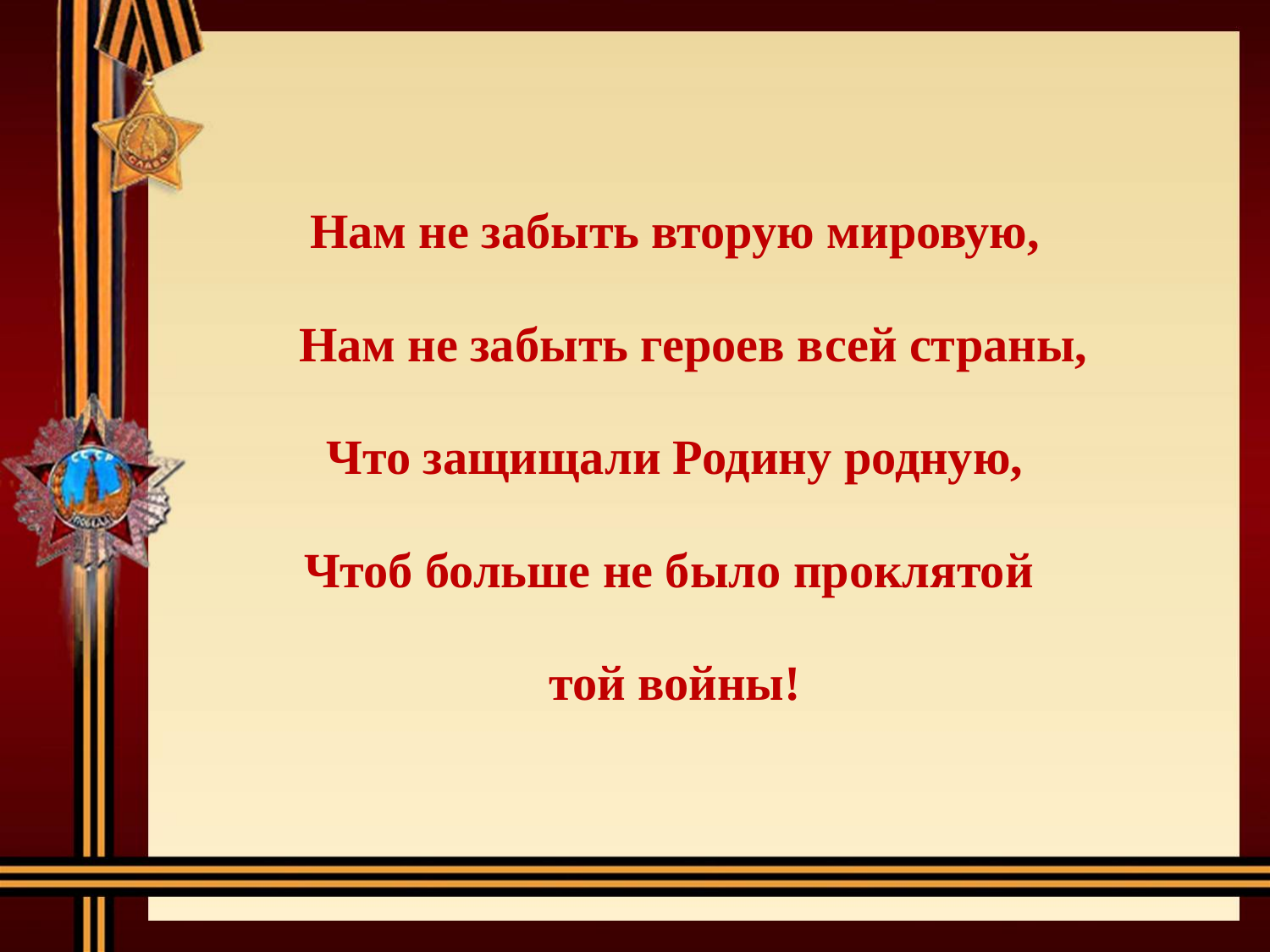

Нам не забыть вторую мировую,

   Нам не забыть героев всей страны,

Что защищали Родину родную,

Чтоб больше не было проклятой

той войны!